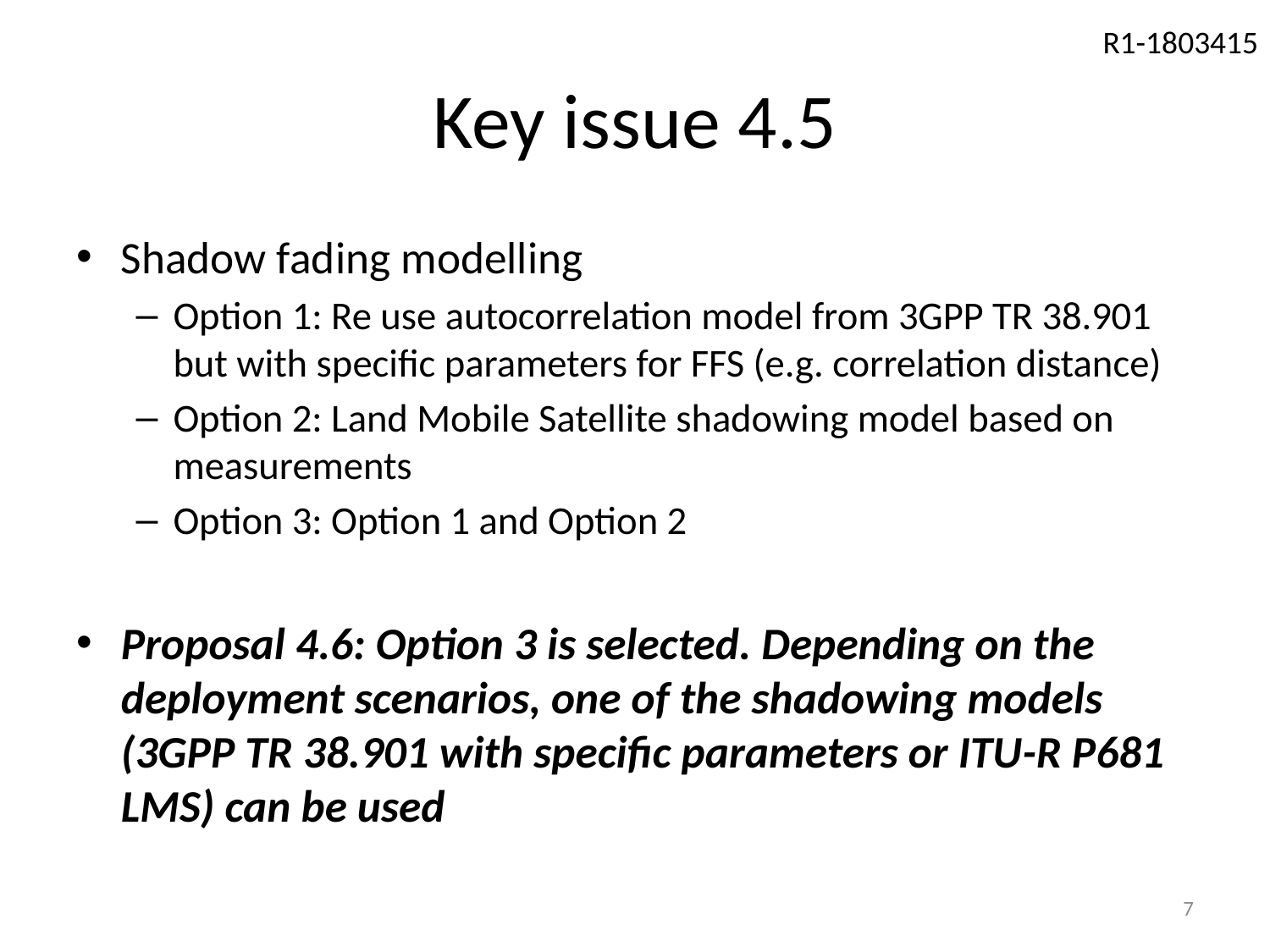

# Key issue 4.5
Shadow fading modelling
Option 1: Re use autocorrelation model from 3GPP TR 38.901 but with specific parameters for FFS (e.g. correlation distance)
Option 2: Land Mobile Satellite shadowing model based on measurements
Option 3: Option 1 and Option 2

Proposal 4.6: Option 3 is selected. Depending on the deployment scenarios, one of the shadowing models (3GPP TR 38.901 with specific parameters or ITU-R P681 LMS) can be used
7